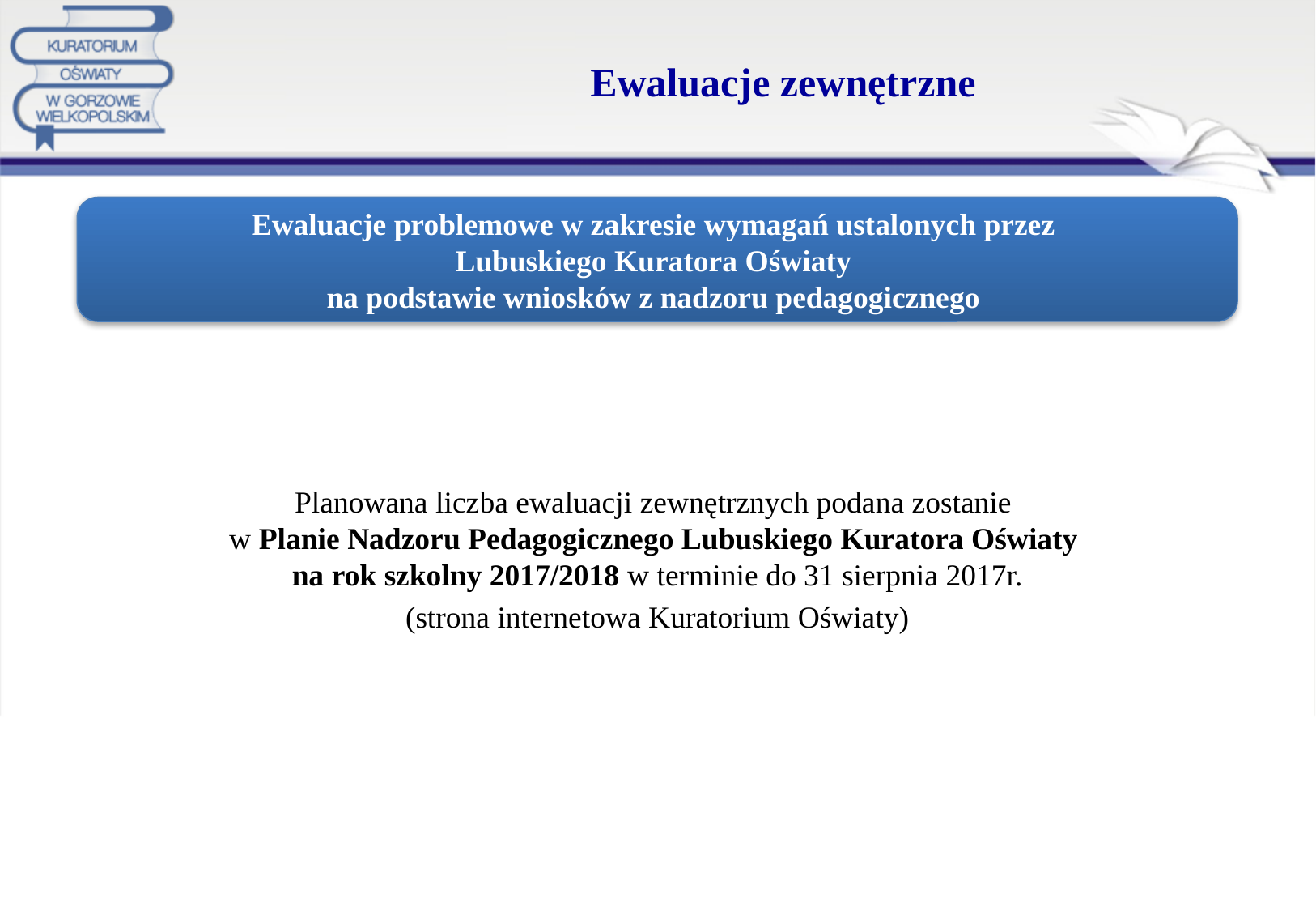

# Ewaluacje zewnętrzne

Planowana liczba ewaluacji zewnętrznych podana zostanie
w Planie Nadzoru Pedagogicznego Lubuskiego Kuratora Oświaty
na rok szkolny 2017/2018 w terminie do 31 sierpnia 2017r.
(strona internetowa Kuratorium Oświaty)
Ewaluacje problemowe w zakresie wymagań ustalonych przez
Lubuskiego Kuratora Oświaty
na podstawie wniosków z nadzoru pedagogicznego

54